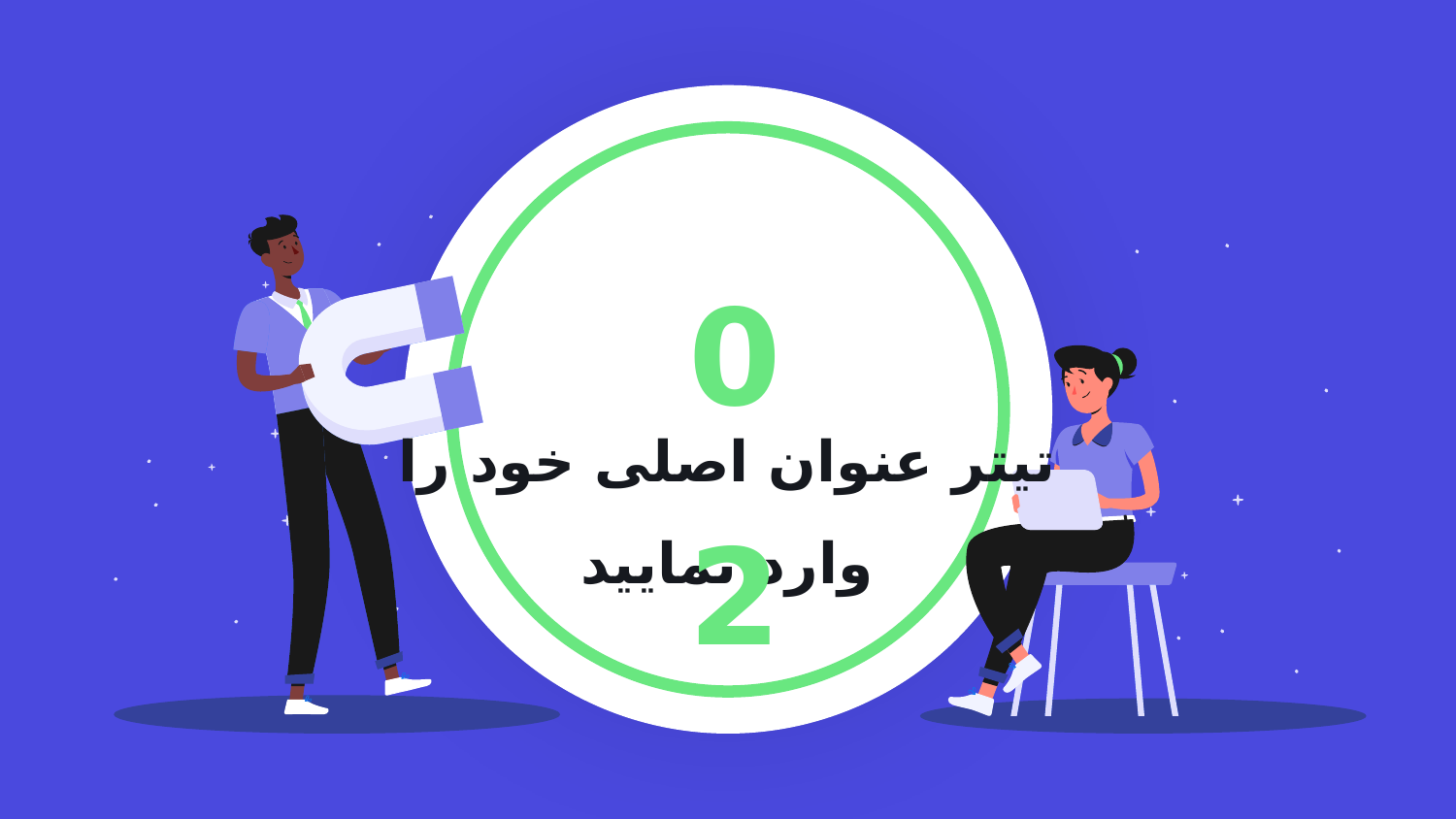

02

تیتر عنوان اصلی خود را
وارد نمایید